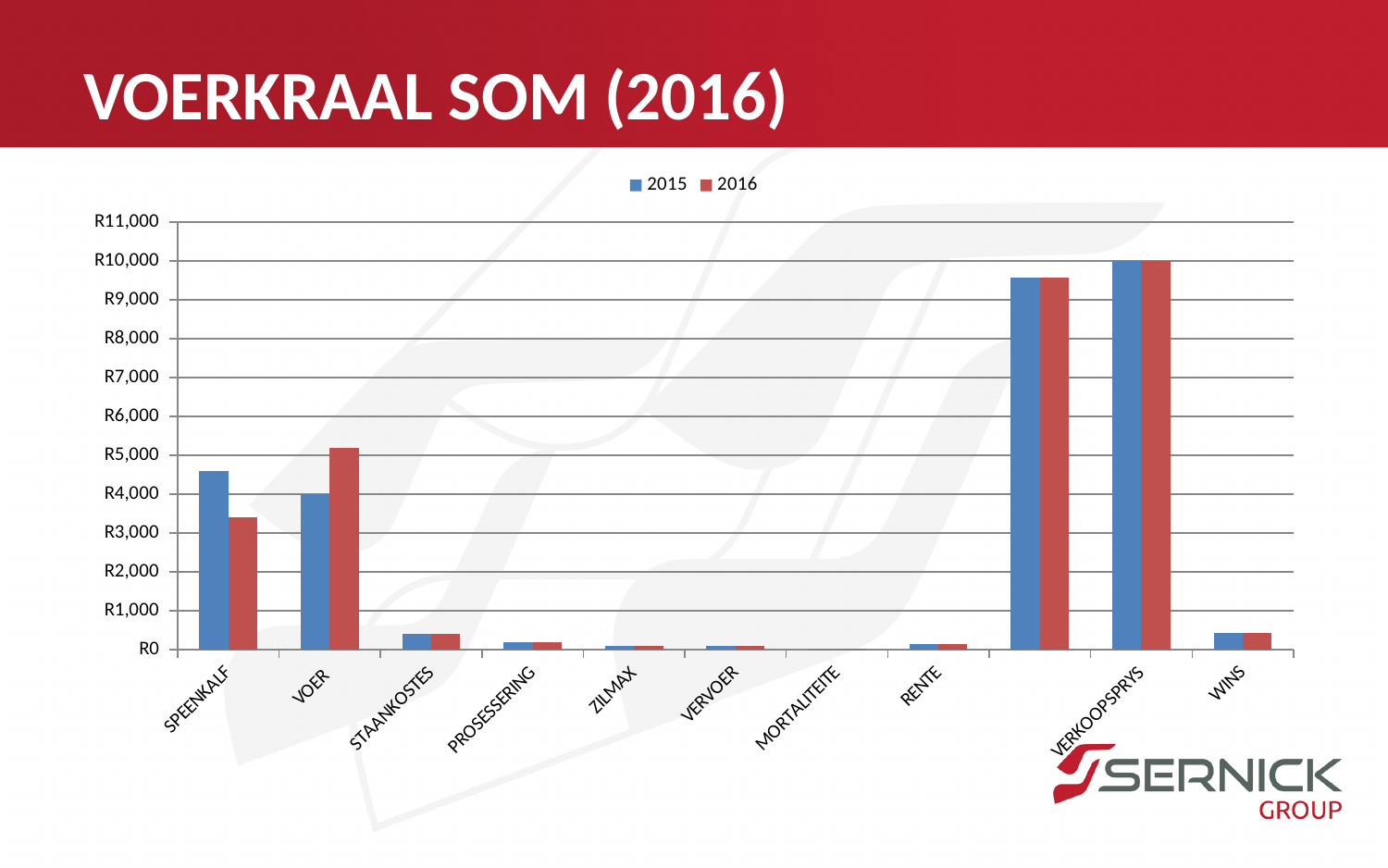

# VOERKRAAL SOM (2016)

### Chart

| Category | 2015 | 2016 |
|---|---|---|
| SPEENKALF | 4600.0 | 3400.0 |
| VOER  | 4000.0 | 5200.0 |
| STAANKOSTES | 400.0 | 400.0 |
| PROSESSERING | 197.0 | 197.0 |
| ZILMAX | 105.0 | 105.0 |
| VERVOER | 100.0 | 100.0 |
| MORTALITEITE | 35.0 | 35.0 |
| RENTE | 136.0 | 136.0 |
|  | 9573.0 | 9573.0 |
| VERKOOPSPRYS | 10000.0 | 10000.0 |
| WINS | 427.0 | 427.0 |